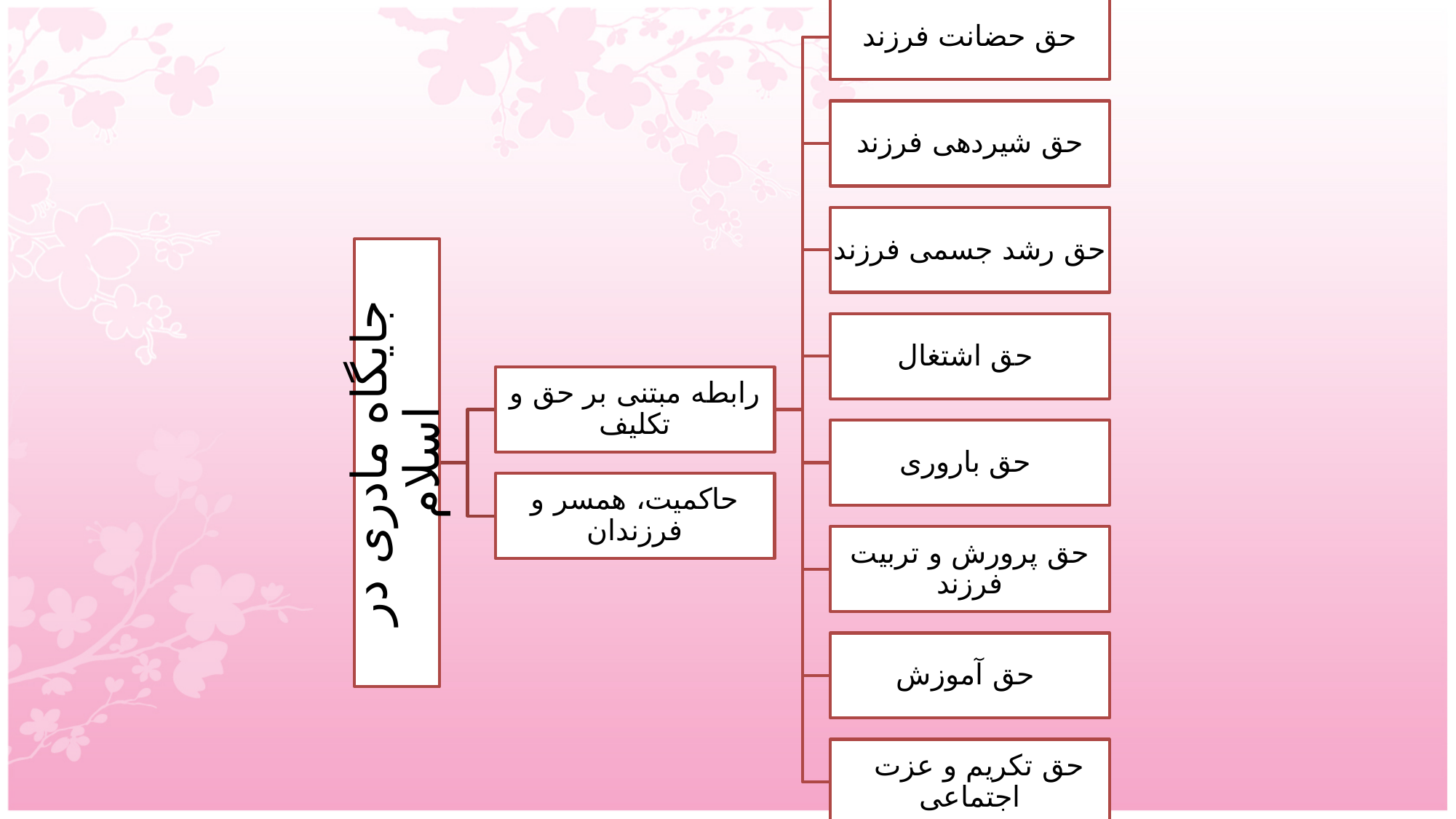

جایگاه مادری در اسلام
رابطه مبتنی بر حق و تکلیف
حق حضانت فرزند
حق شیردهی فرزند
حق رشد جسمی فرزند
حق اشتغال
حق باروری
حق پرورش و تربیت فرزند
حق آموزش
  حق تکریم و عزت اجتماعی
حاکمیت، همسر و فرزندان